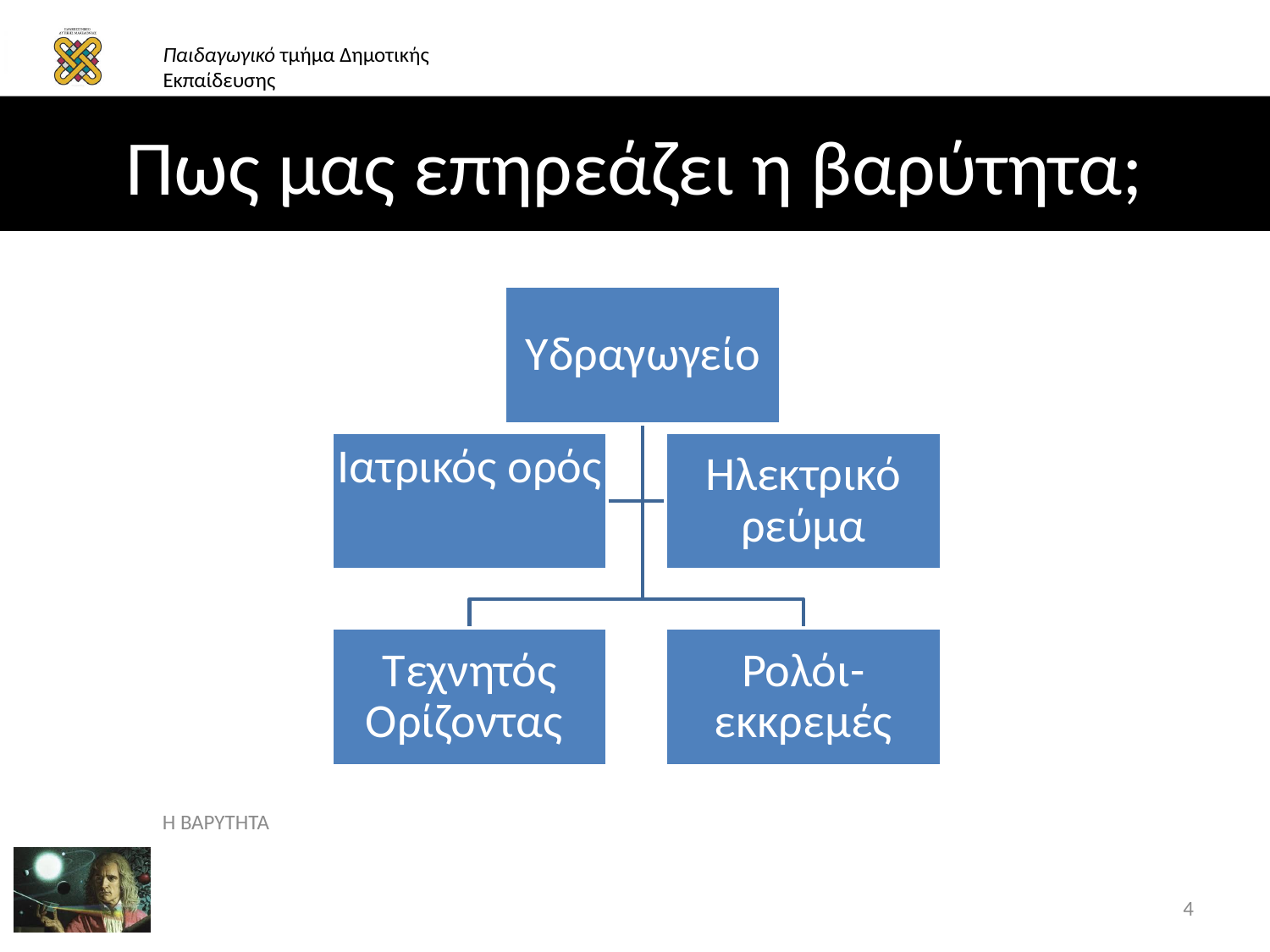

# Πως μας επηρεάζει η βαρύτητα;
Υδραγωγείο
Τεχνητός Ορίζοντας
Ρολόι-εκκρεμές
Ιατρικός ορός

Ηλεκτρικό ρεύμα
Η ΒΑΡΥΤΗΤΑ
4